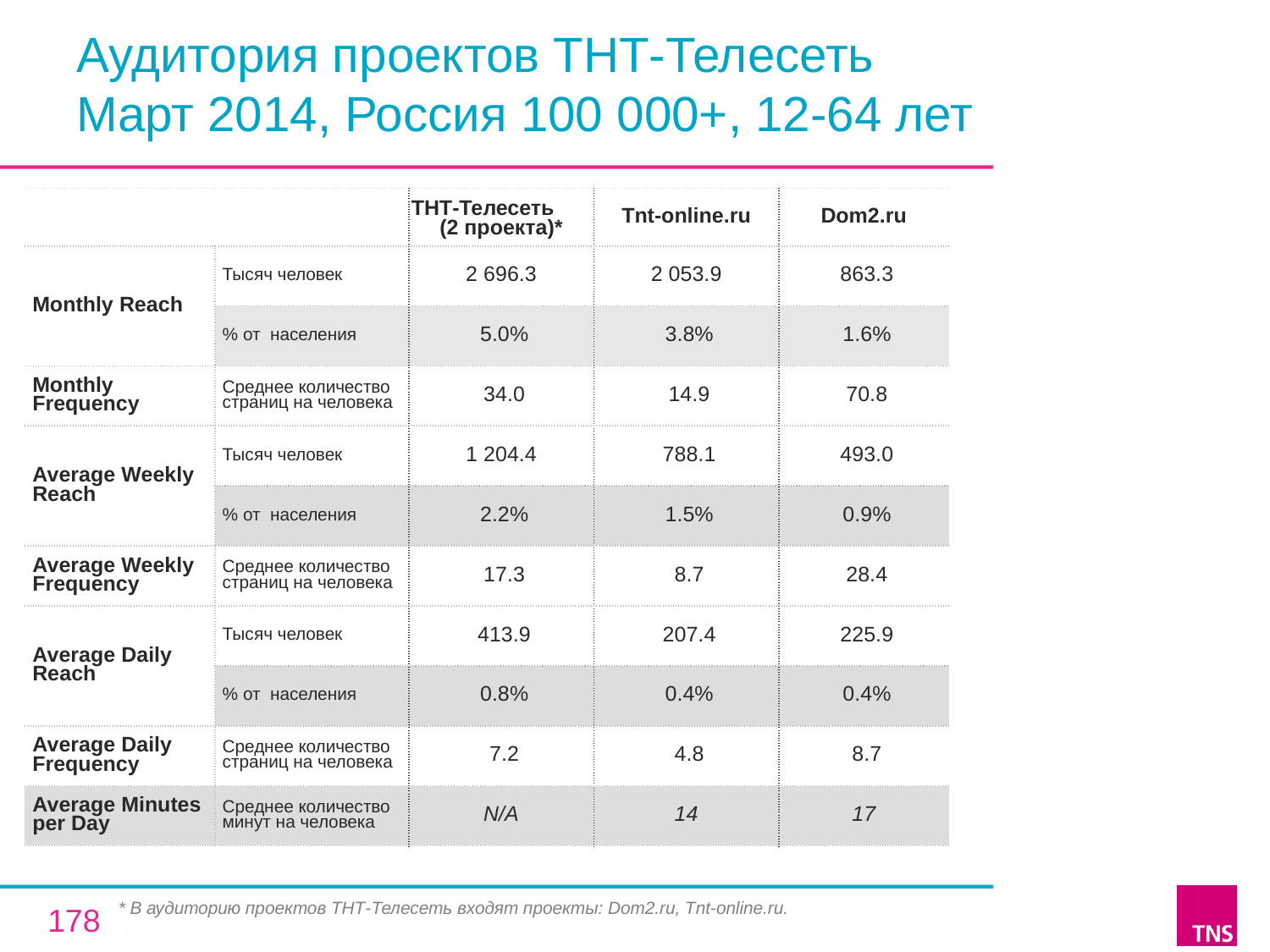

# Аудитория проектов ТНТ-Телесеть Март 2014, Россия 100 000+, 12-64 лет
|  |  | ТНТ-Телесеть (2 проекта)\* | Tnt-online.ru | Dom2.ru |
| --- | --- | --- | --- | --- |
| Monthly Reach | Тысяч человек | 2 696.3 | 2 053.9 | 863.3 |
|  | % от населения | 5.0% | 3.8% | 1.6% |
| Monthly Frequency | Среднее количество страниц на человека | 34.0 | 14.9 | 70.8 |
| Average Weekly Reach | Тысяч человек | 1 204.4 | 788.1 | 493.0 |
|  | % от населения | 2.2% | 1.5% | 0.9% |
| Average Weekly Frequency | Среднее количество страниц на человека | 17.3 | 8.7 | 28.4 |
| Average Daily Reach | Тысяч человек | 413.9 | 207.4 | 225.9 |
|  | % от населения | 0.8% | 0.4% | 0.4% |
| Average Daily Frequency | Среднее количество страниц на человека | 7.2 | 4.8 | 8.7 |
| Average Minutes per Day | Среднее количество минут на человека | N/A | 14 | 17 |
* В аудиторию проектов ТНТ-Телесеть входят проекты: Dom2.ru, Tnt-online.ru.
178